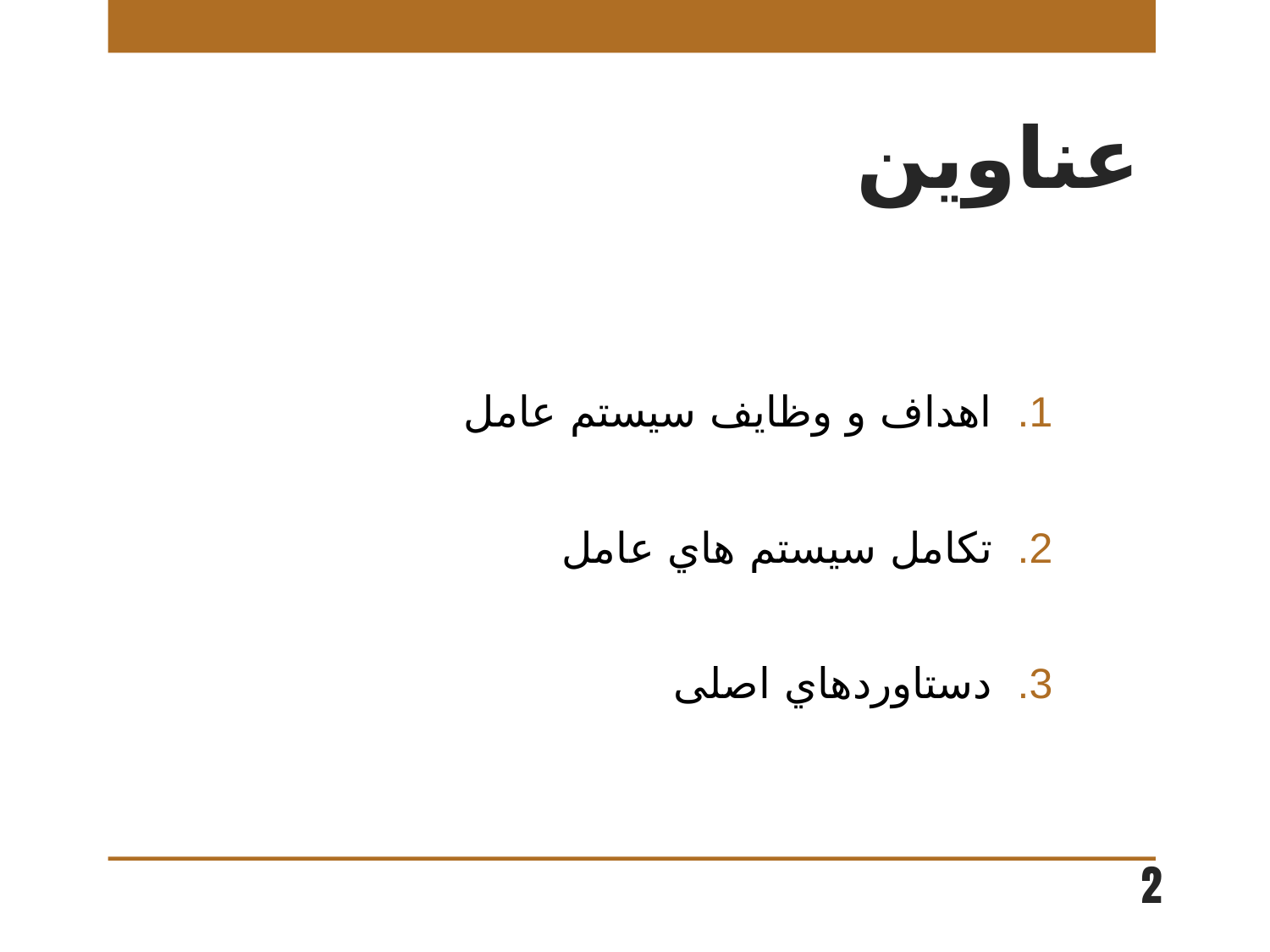

# عناوین
اهداف و وظايف سيستم عامل
تكامل سيستم هاي عامل
دستاوردهاي اصلی
2